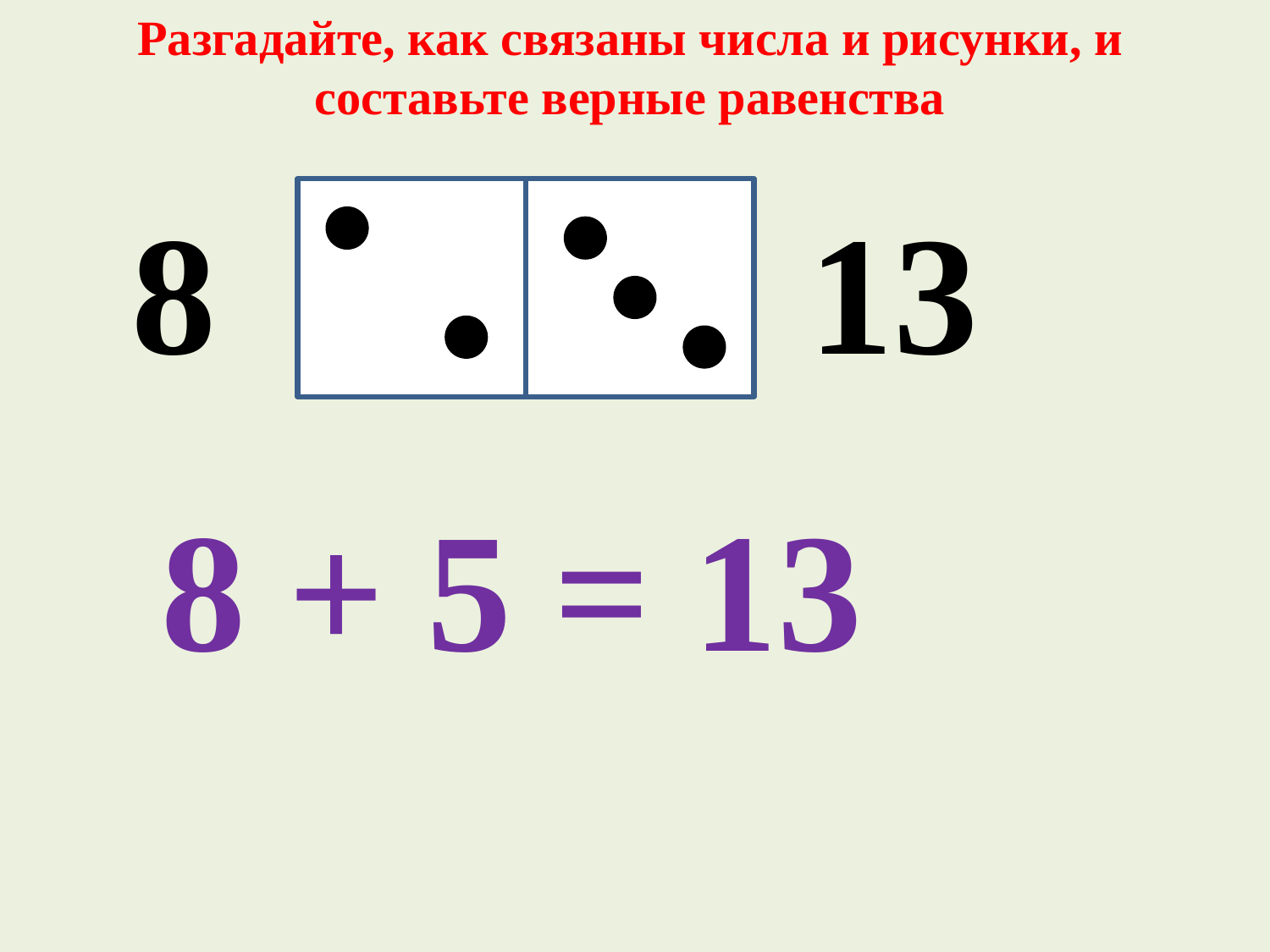

Разгадайте, как связаны числа и рисунки, и составьте верные равенства
8              13

8 + 5 = 13